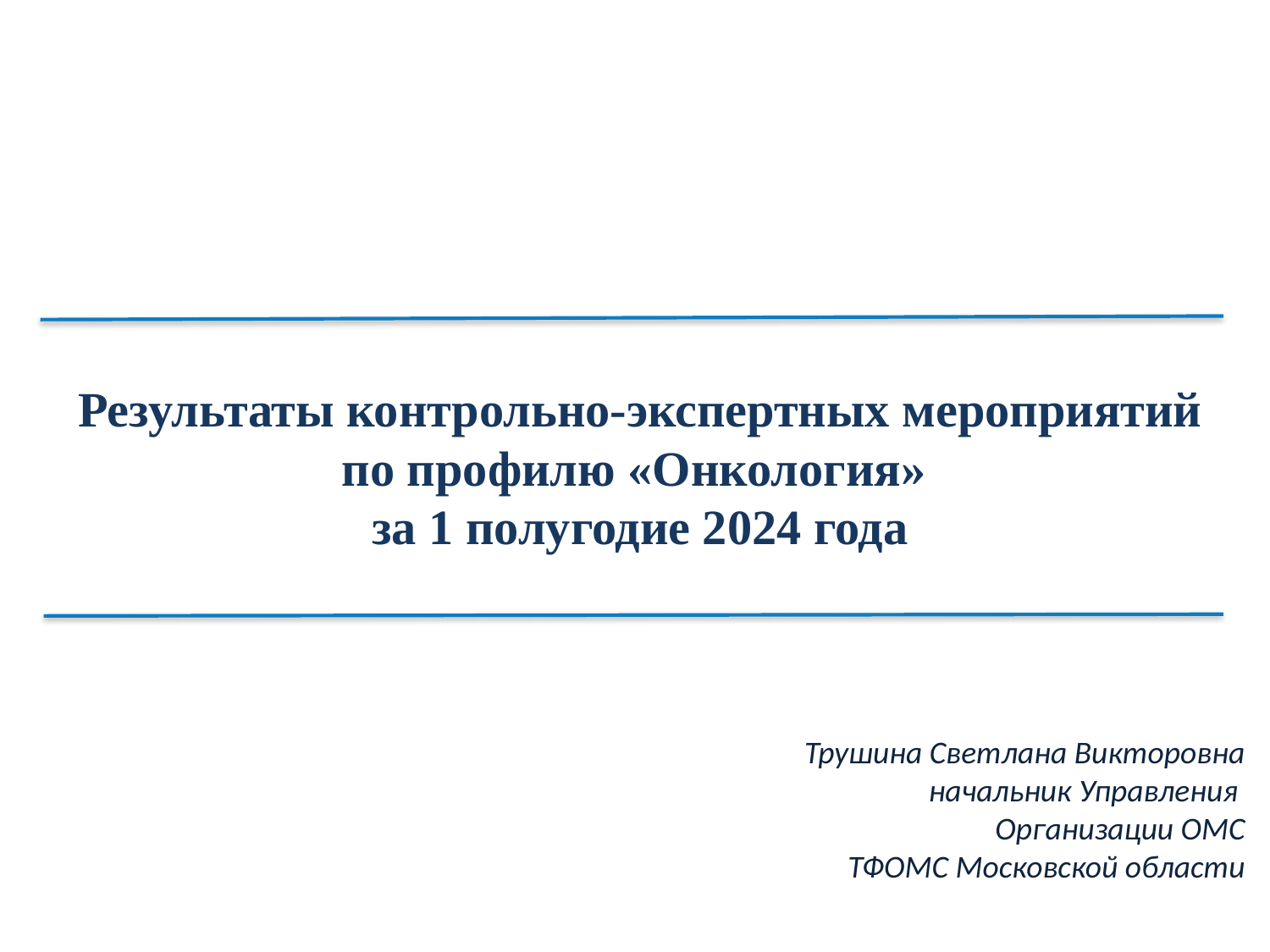

# Результаты контрольно-экспертных мероприятий по профилю «Онкология» за 1 полугодие 2024 года
Трушина Светлана Викторовна
начальник Управления
Организации ОМС
ТФОМС Московской области